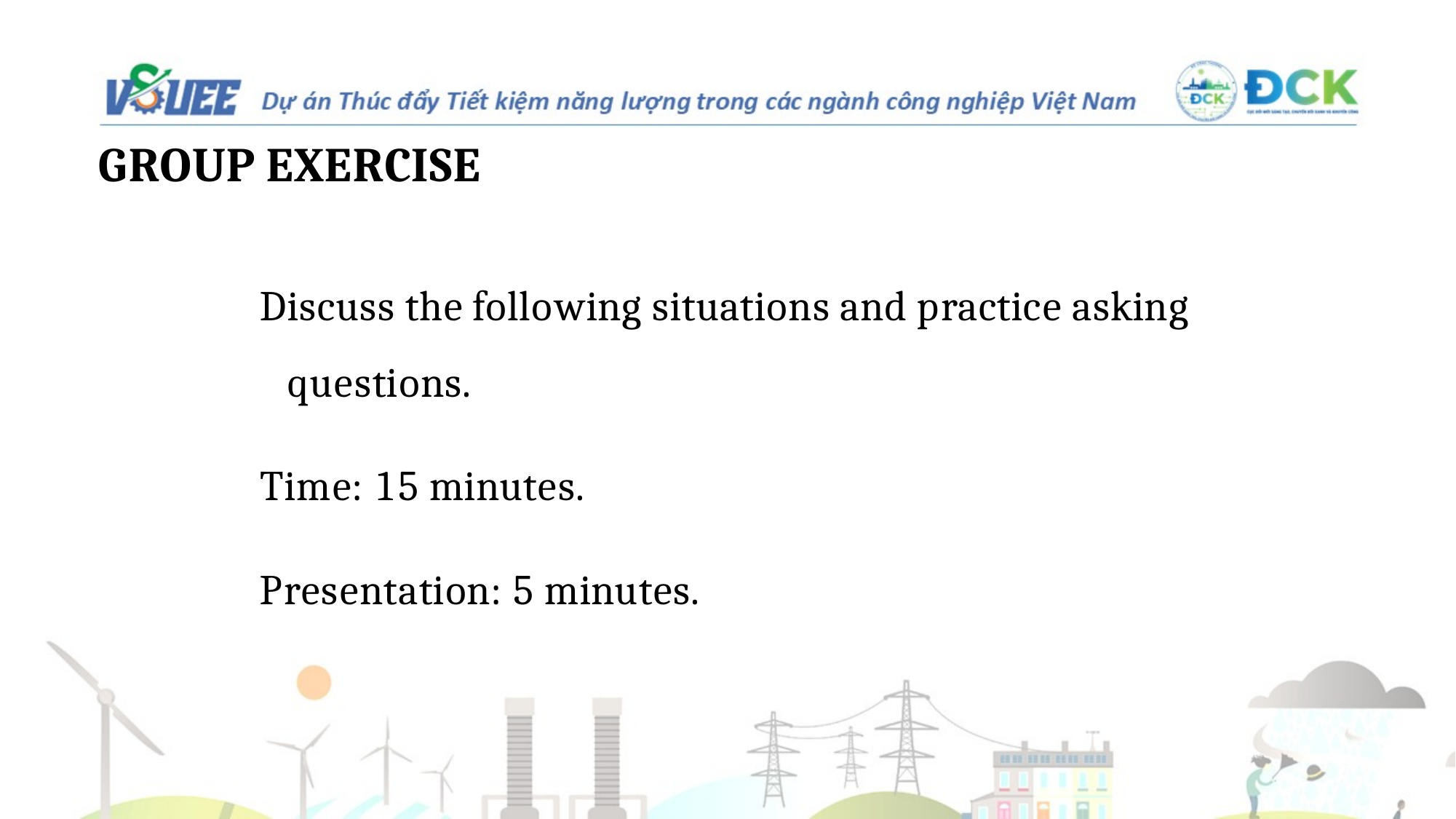

# GROUP EXERCISE
Discuss the following situations and practice asking questions.
Time: 15 minutes.
Presentation: 5 minutes.